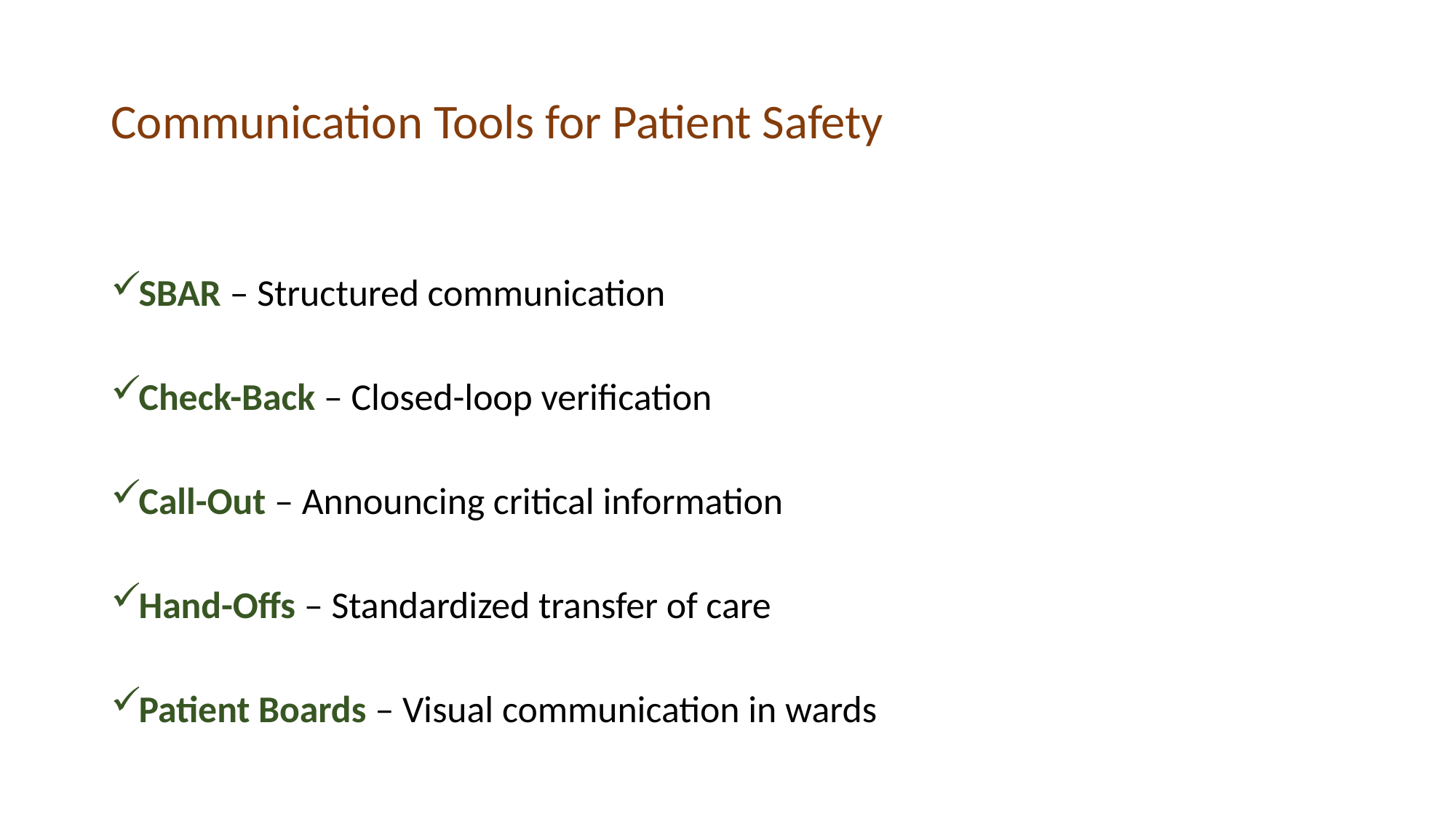

# Communication Tools for Patient Safety
SBAR – Structured communication
Check-Back – Closed-loop verification
Call-Out – Announcing critical information
Hand-Offs – Standardized transfer of care
Patient Boards – Visual communication in wards